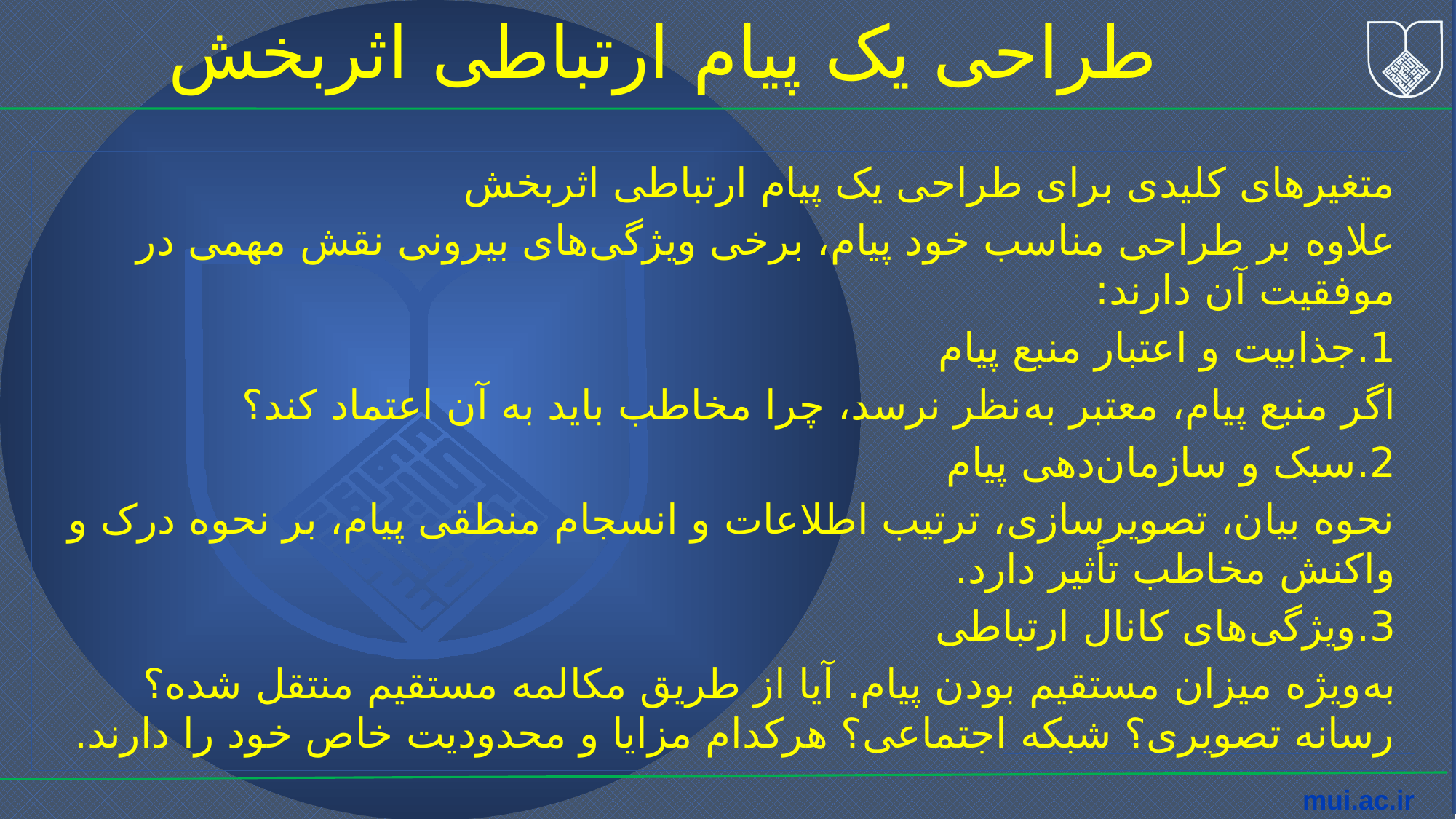

طراحی یک پیام ارتباطی اثربخش
متغیرهای کلیدی برای طراحی یک پیام ارتباطی اثربخش
علاوه بر طراحی مناسب خود پیام، برخی ویژگی‌های بیرونی نقش مهمی در موفقیت آن دارند:
1.	جذابیت و اعتبار منبع پیام
اگر منبع پیام، معتبر به‌نظر نرسد، چرا مخاطب باید به آن اعتماد کند؟
2.	سبک و سازمان‌دهی پیام
نحوه بیان، تصویرسازی، ترتیب اطلاعات و انسجام منطقی پیام، بر نحوه درک و واکنش مخاطب تأثیر دارد.
3.	ویژگی‌های کانال ارتباطی
به‌ویژه میزان مستقیم بودن پیام. آیا از طریق مکالمه مستقیم منتقل شده؟ رسانه تصویری؟ شبکه اجتماعی؟ هرکدام مزایا و محدودیت خاص خود را دارند.